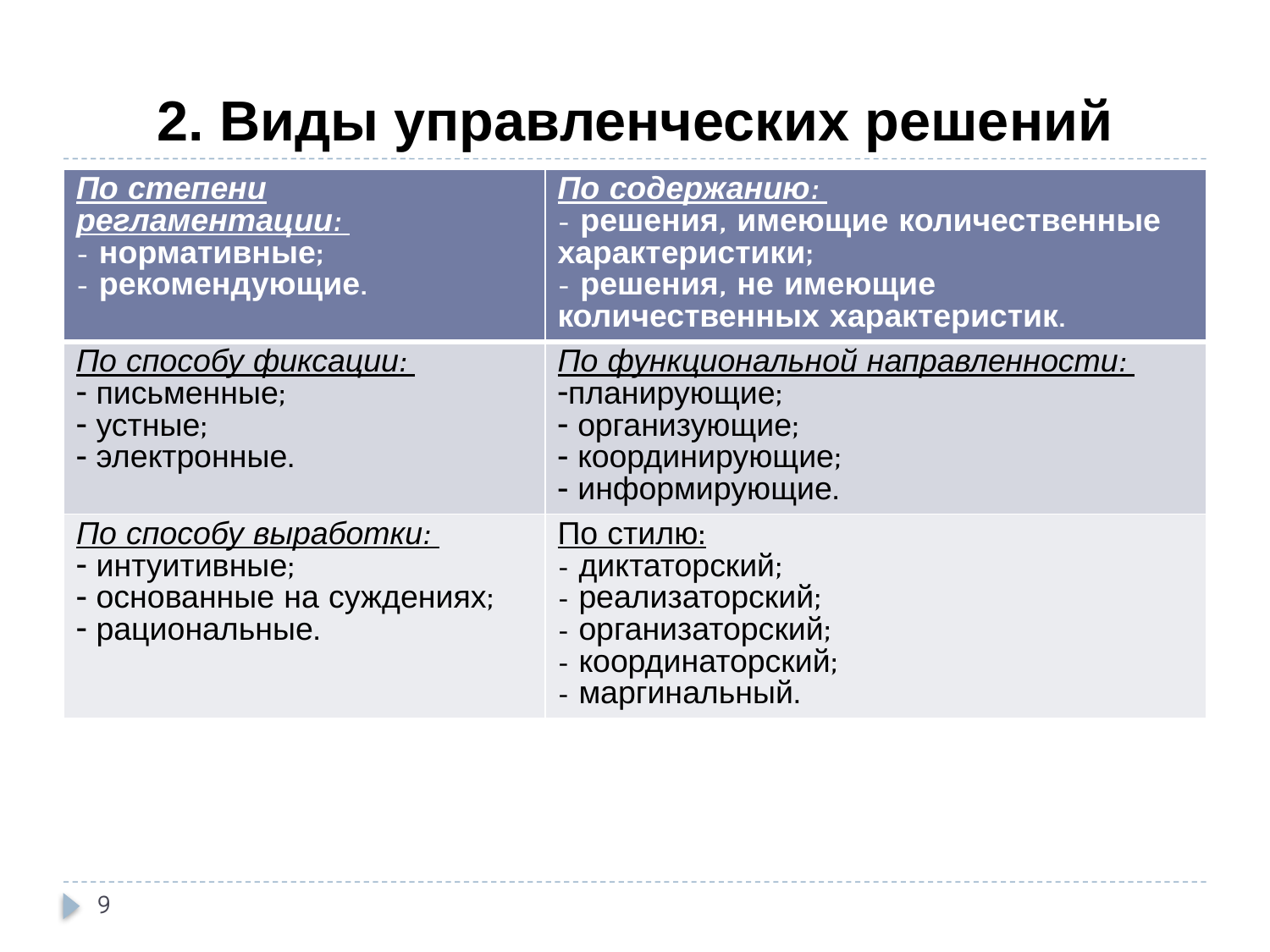

# 2. Виды управленческих решений
| По степени регламентации: - нормативные; - рекомендующие. | По содержанию: - решения, имеющие количественные характеристики; - решения, не имеющие количественных характеристик. |
| --- | --- |
| По способу фиксации: письменные; устные; электронные. | По функциональной направленности: планирующие; организующие; координирующие; информирующие. |
| По способу выработки: интуитивные; основанные на суждениях; рациональные. | По стилю: - диктаторский; - реализаторский; - организаторский; - координаторский; - маргинальный. |
9